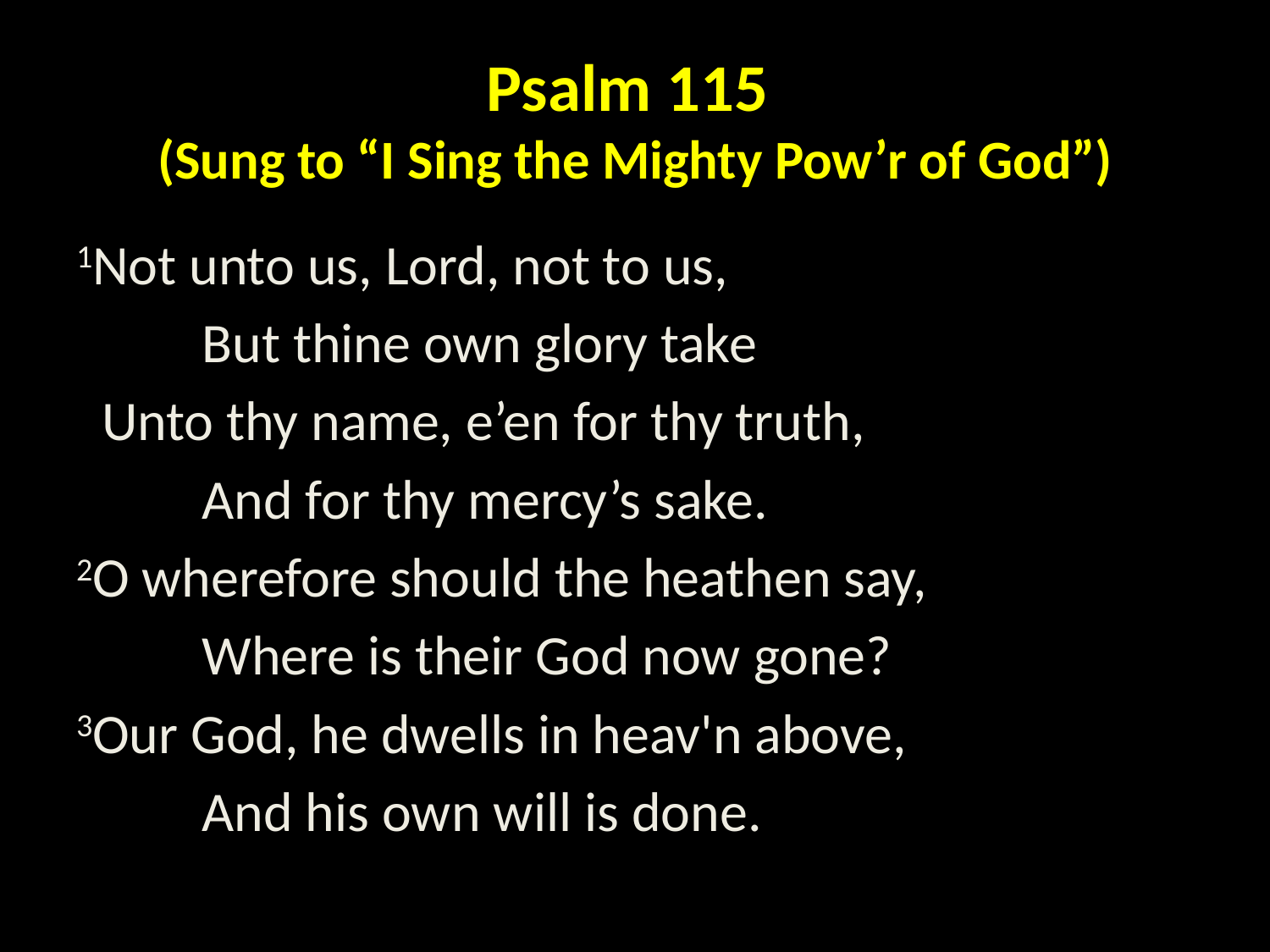

# Psalm 115 (Sung to “I Sing the Mighty Pow’r of God”)
1Not unto us, Lord, not to us,
	But thine own glory take
  Unto thy name, e’en for thy truth,
	And for thy mercy’s sake.
2O wherefore should the heathen say,
	Where is their God now gone?
3Our God, he dwells in heav'n above,
	And his own will is done.